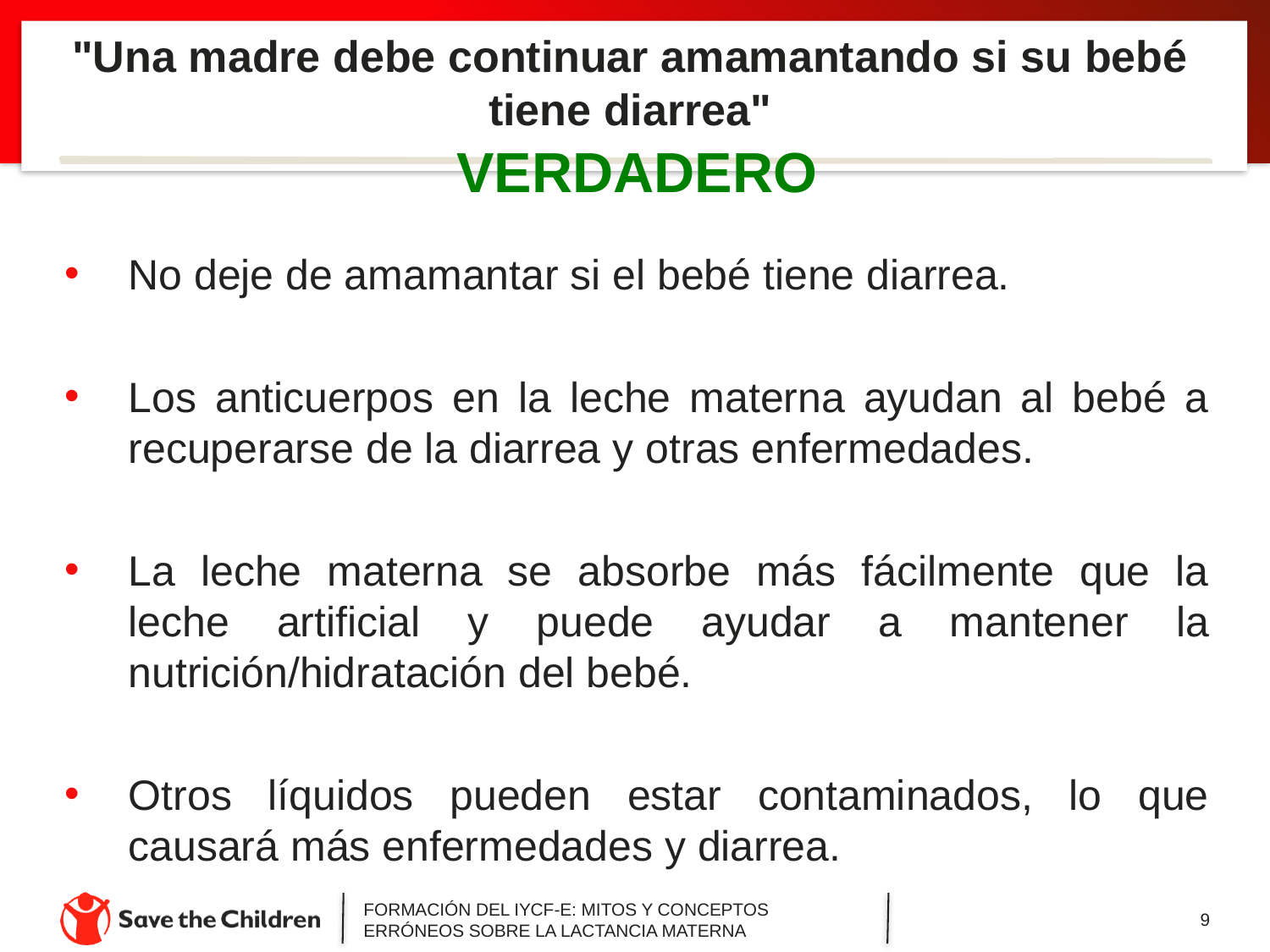

# "Una madre debe continuar amamantando si su bebé tiene diarrea"
VERDADERO

No deje de amamantar si el bebé tiene diarrea.

Los anticuerpos en la leche materna ayudan al bebé a recuperarse de la diarrea y otras enfermedades.

La leche materna se absorbe más fácilmente que la leche artificial y puede ayudar a mantener la nutrición/hidratación del bebé.

Otros líquidos pueden estar contaminados, lo que causará más enfermedades y diarrea.

FORMACIÓN DEL IYCF-E: MITOS Y CONCEPTOS ERRÓNEOS SOBRE LA LACTANCIA MATERNA
9